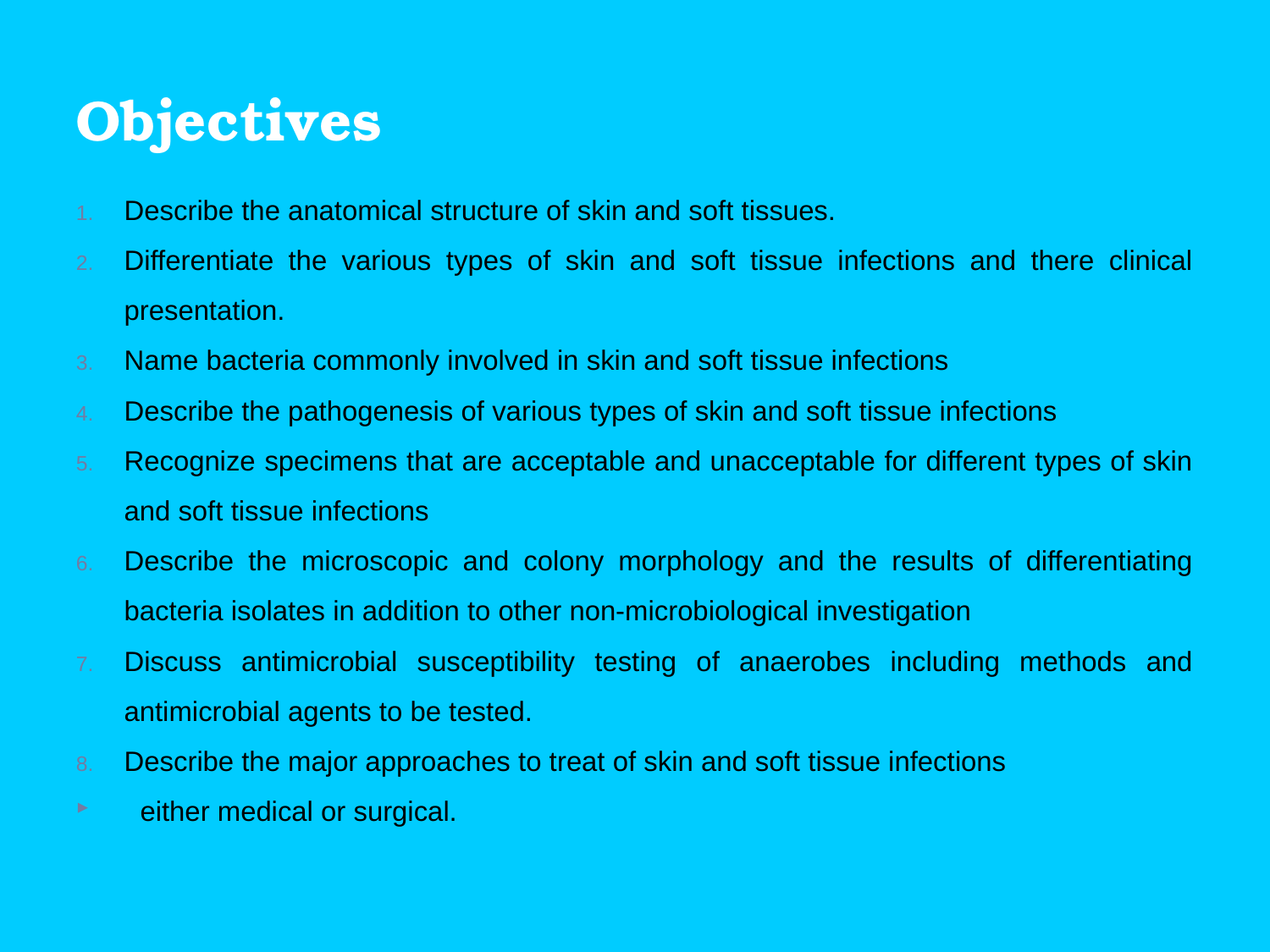

# Objectives
Describe the anatomical structure of skin and soft tissues.
Differentiate the various types of skin and soft tissue infections and there clinical presentation.
Name bacteria commonly involved in skin and soft tissue infections
Describe the pathogenesis of various types of skin and soft tissue infections
Recognize specimens that are acceptable and unacceptable for different types of skin and soft tissue infections
Describe the microscopic and colony morphology and the results of differentiating bacteria isolates in addition to other non-microbiological investigation
Discuss antimicrobial susceptibility testing of anaerobes including methods and antimicrobial agents to be tested.
Describe the major approaches to treat of skin and soft tissue infections
either medical or surgical.

2